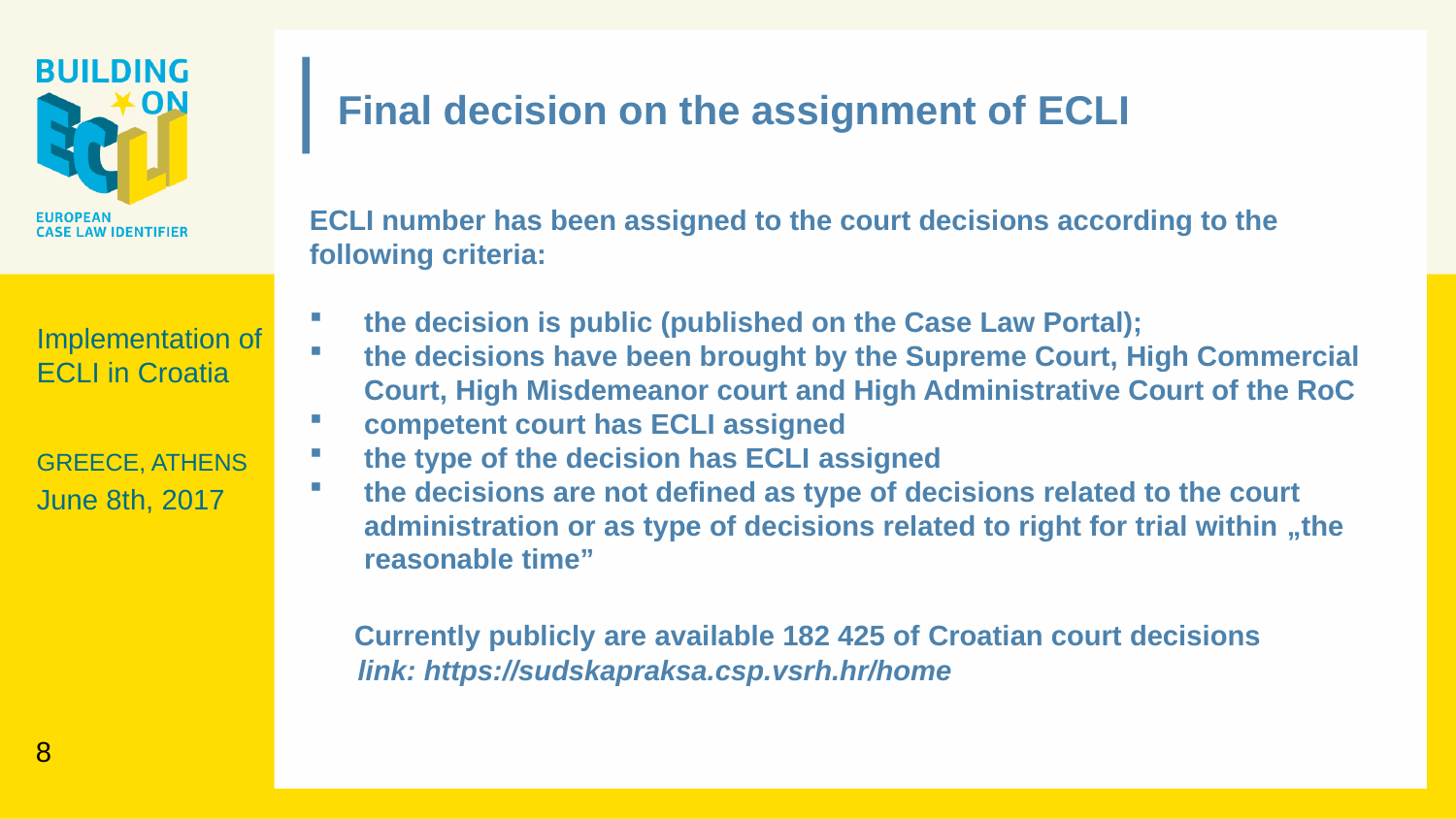

Final decision on the assignment of ECLI
ECLI number has been assigned to the court decisions according to the following criteria:

the decision is public (published on the Case Law Portal);
the decisions have been brought by the Supreme Court, High Commercial Court, High Misdemeanor court and High Administrative Court of the RoC
competent court has ECLI assigned
the type of the decision has ECLI assigned
the decisions are not defined as type of decisions related to the court administration or as type of decisions related to right for trial within „the reasonable time”

     Currently publicly are available 182 425 of Croatian court decisions
      link: https://sudskapraksa.csp.vsrh.hr/home
Implementation of ECLI in Croatia
GREECE, ATHENS
June 8th, 2017
8